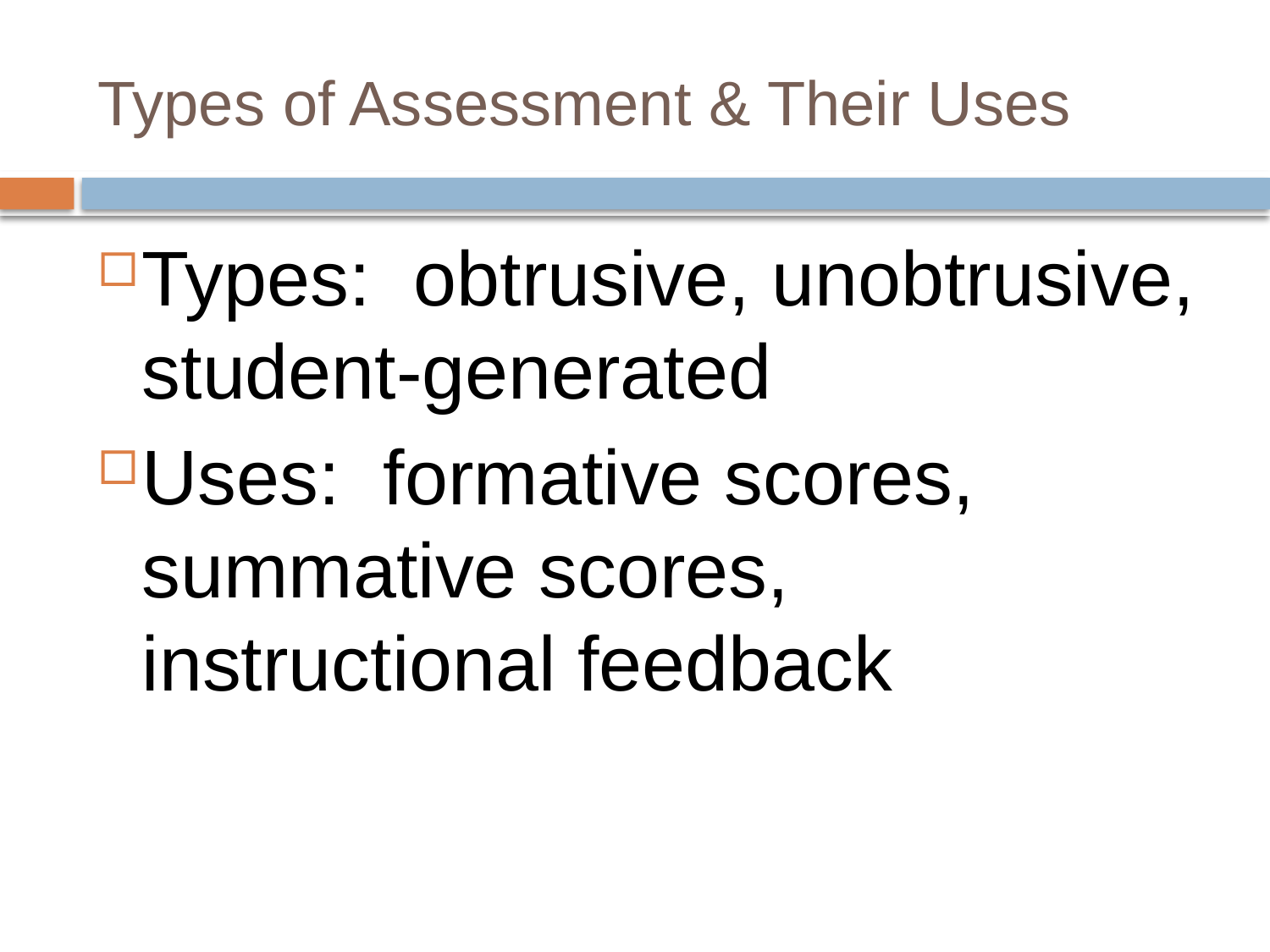

# Types of Assessment & Their Uses
Types:  obtrusive, unobtrusive, student-generated
Uses:  formative scores, summative scores, instructional feedback